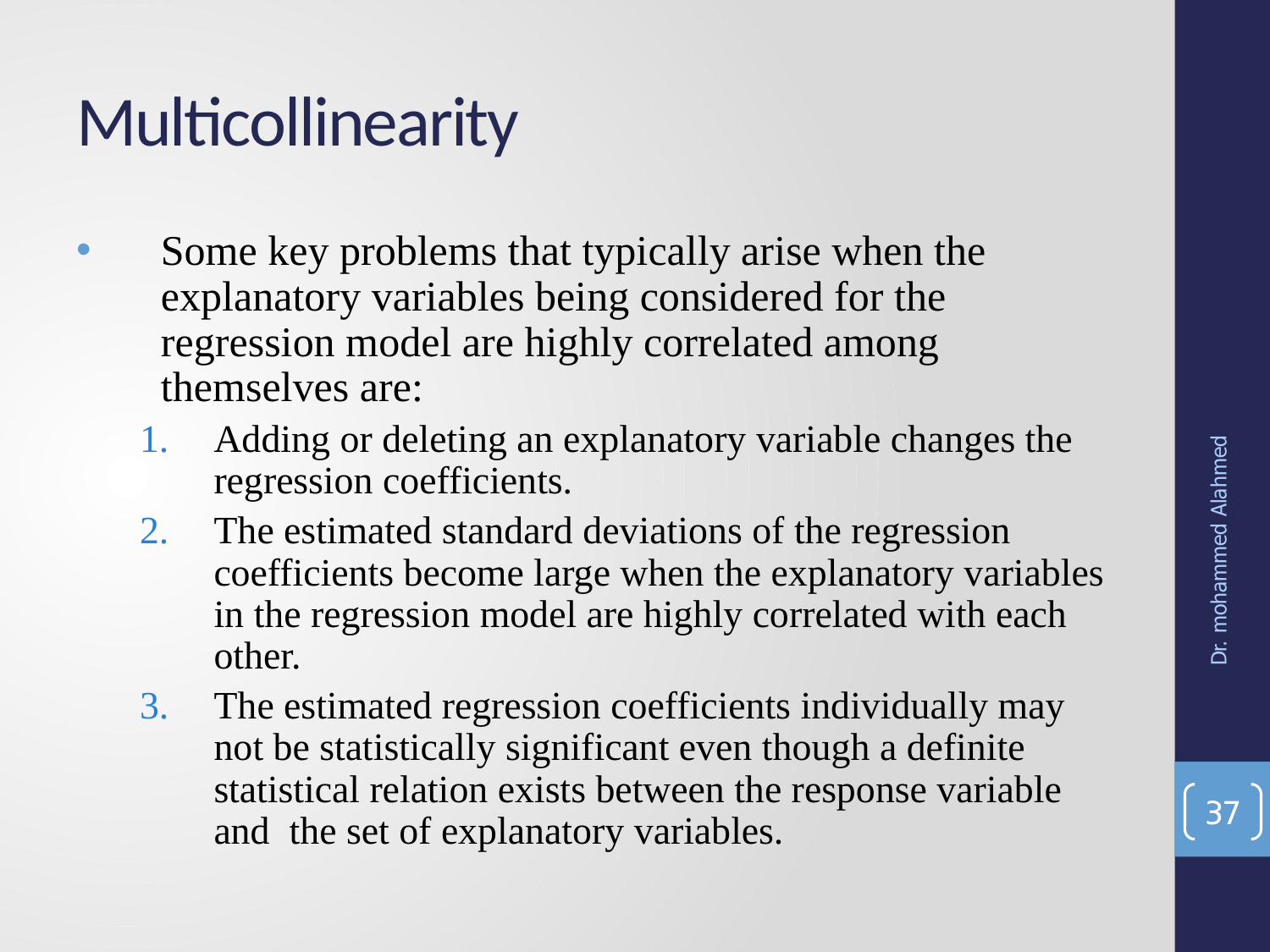

# Multicollinearity
Some key problems that typically arise when the explanatory variables being considered for the regression model are highly correlated among themselves are:
Adding or deleting an explanatory variable changes the regression coefficients.
The estimated standard deviations of the regression coefficients become large when the explanatory variables in the regression model are highly correlated with each other.
The estimated regression coefficients individually may not be statistically significant even though a definite statistical relation exists between the response variable and  the set of explanatory variables.
Dr. mohammed Alahmed
37